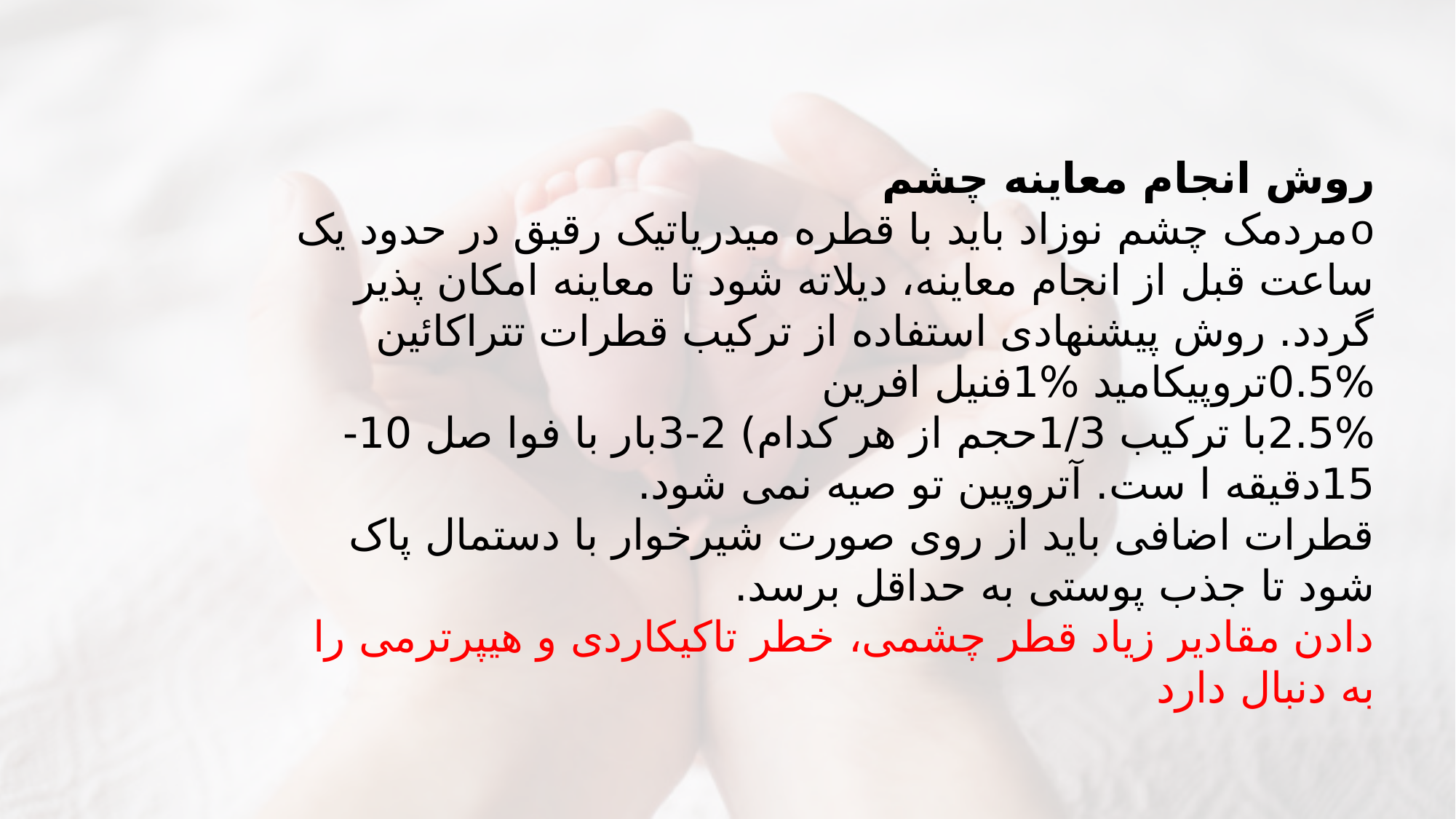

روش انجام معاینه چشم
oمردمک چشم نوزاد باید با قطره میدریاتیک رقیق در حدود یک ساعت قبل از انجام معاینه، دیلاته شود تا معاینه امکان پذیر گردد. روش پیشنهادی استفاده از ترکیب قطرات تتراکائین%0.5تروپیکامید %1فنیل افرین
%2.5با ترکیب 1/3حجم از هر کدام) 2-3بار با فوا صل 10-15دقیقه ا ست. آتروپین تو صیه نمی شود.
قطرات اضافی باید از روی صورت شیرخوار با دستمال پاک شود تا جذب پوستی به حداقل برسد.
دادن مقادیر زیاد قطر چشمی، خطر تاکیکاردی و هیپرترمی را به دنبال دارد